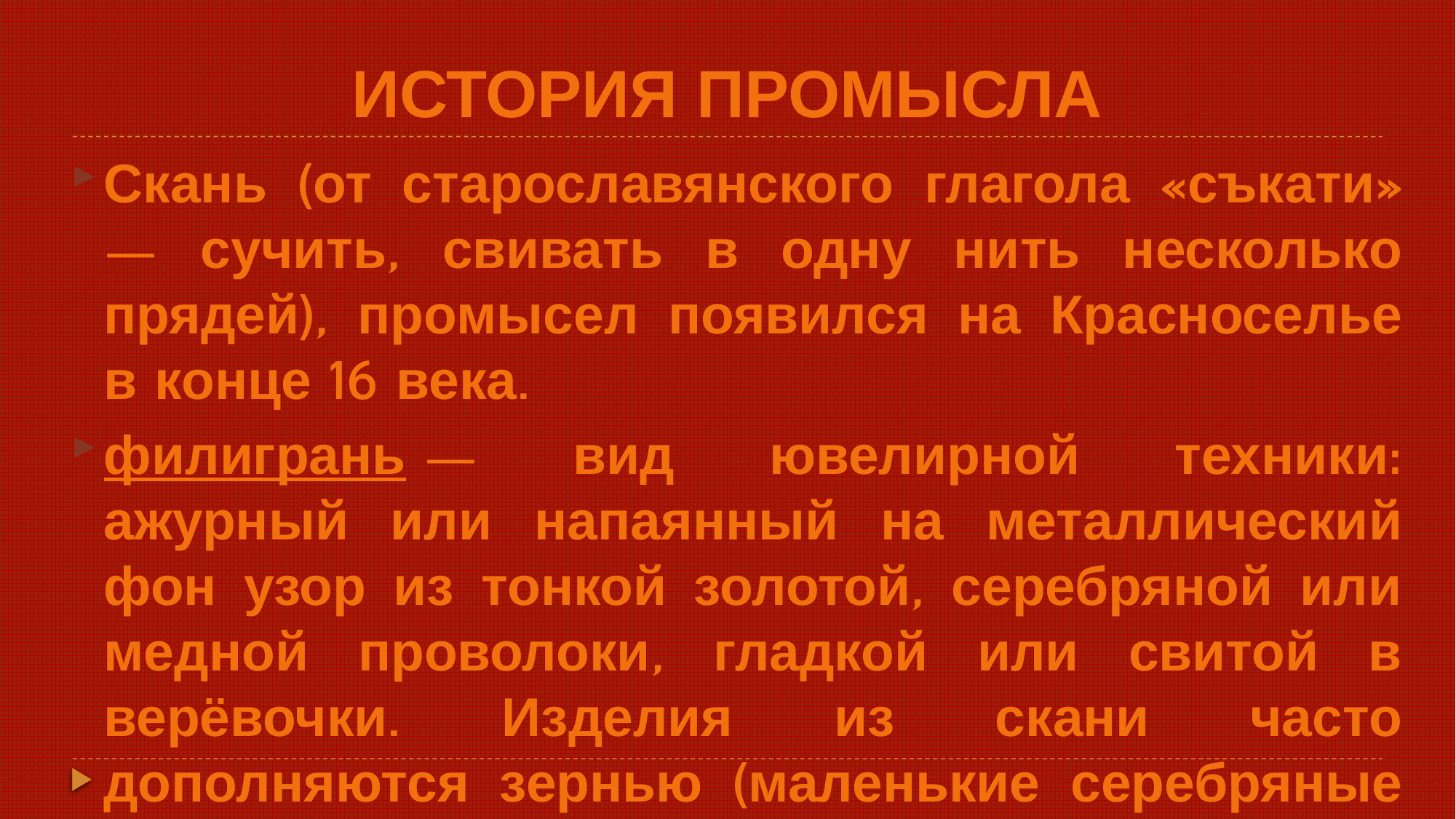

# ИСТОРИЯ ПРОМЫСЛА
Скань (от старославянского глагола «съкати» — сучить, свивать в одну нить несколько прядей), промысел появился на Красноселье в конце 16 века.
филигрань — вид ювелирной техники: ажурный или напаянный на металлический фон узор из тонкой золотой, серебряной или медной проволоки, гладкой или свитой в верёвочки. Изделия из скани часто дополняются зернью (маленькие серебряные или золотые шарики) и эмалью.